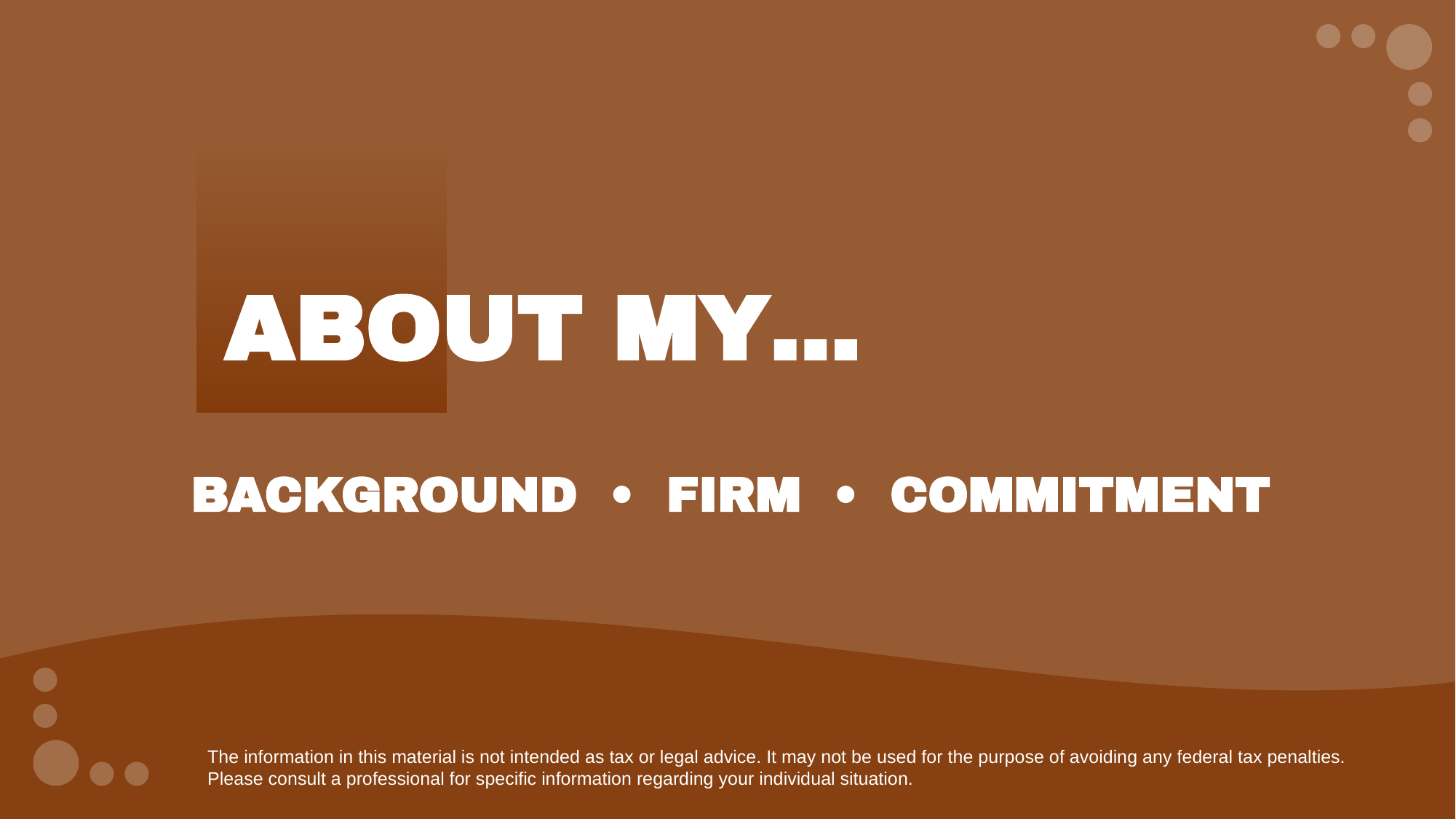

ABOUT MY…
BACKGROUND  •  FIRM  •  COMMITMENT

The information in this material is not intended as tax or legal advice. It may not be used for the purpose of avoiding any federal tax penalties. Please consult a professional for specific information regarding your individual situation.